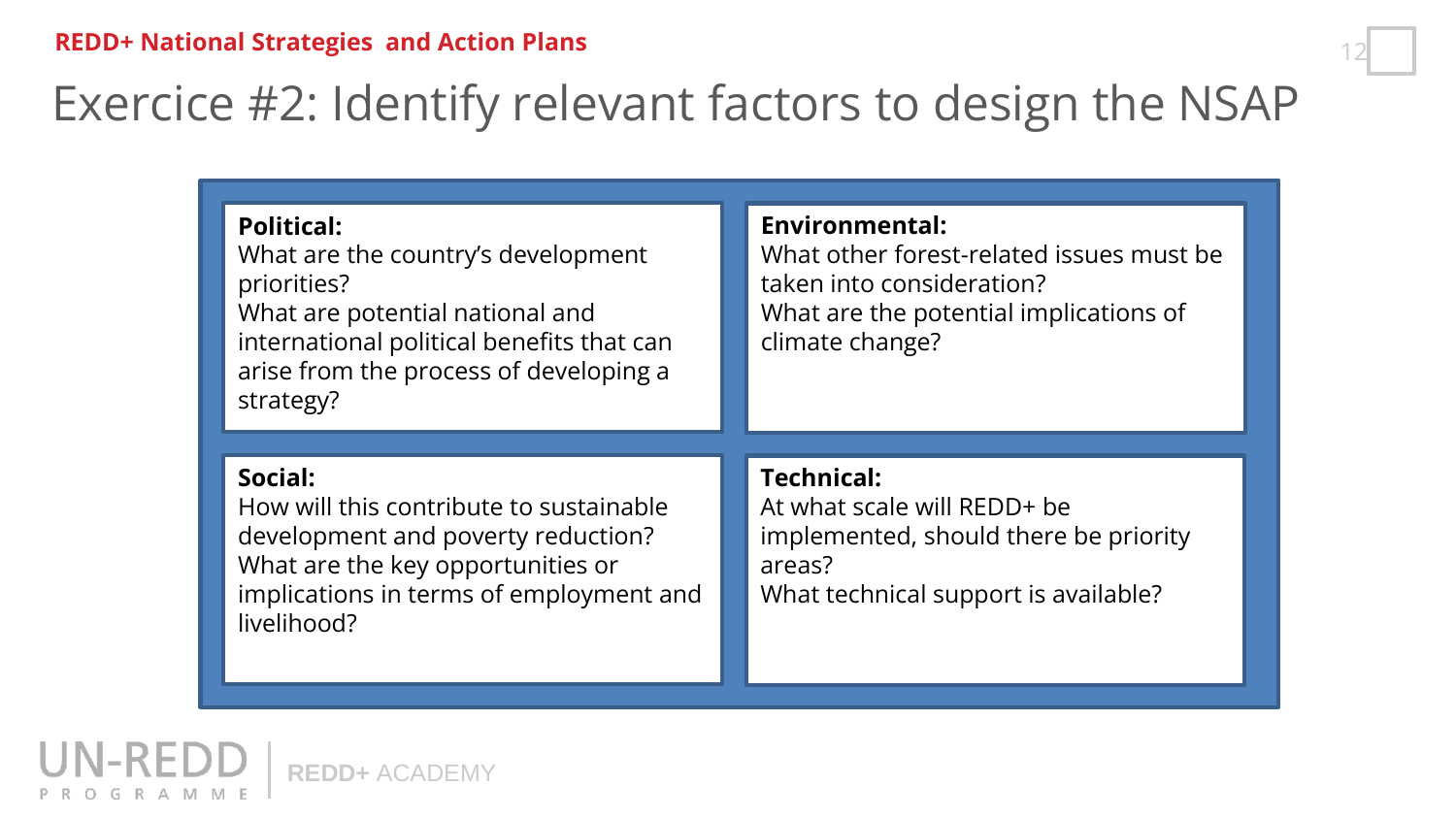

REDD+ National Strategies  and Action Plans
Exercice #2: Identify relevant factors to design the NSAP

Environmental:
What other forest-related issues must be taken into consideration?
What are the potential implications of climate change?
Political:
What are the country’s development priorities?
What are potential national and international political benefits that can arise from the process of developing a strategy?

Technical:
At what scale will REDD+ be implemented, should there be priority areas?
What technical support is available?

Social:
How will this contribute to sustainable development and poverty reduction?
What are the key opportunities or implications in terms of employment and livelihood?